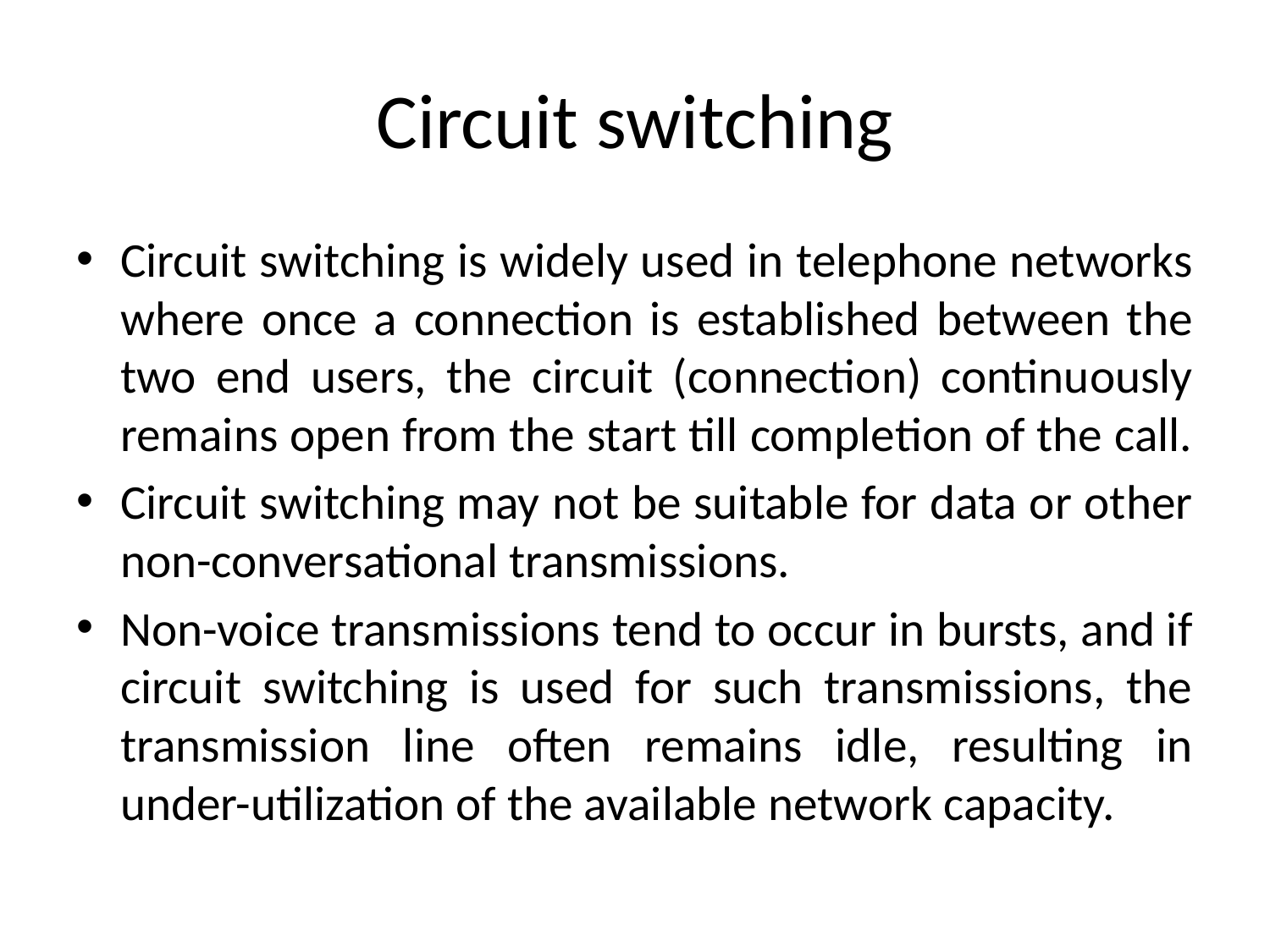

# Circuit switching
Circuit switching is widely used in telephone networks where once a connection is established between the two end users, the circuit (connection) continuously remains open from the start till completion of the call.
Circuit switching may not be suitable for data or other non-conversational transmissions.
Non-voice transmissions tend to occur in bursts, and if circuit switching is used for such transmissions, the transmission line often remains idle, resulting in under-utilization of the available network capacity.